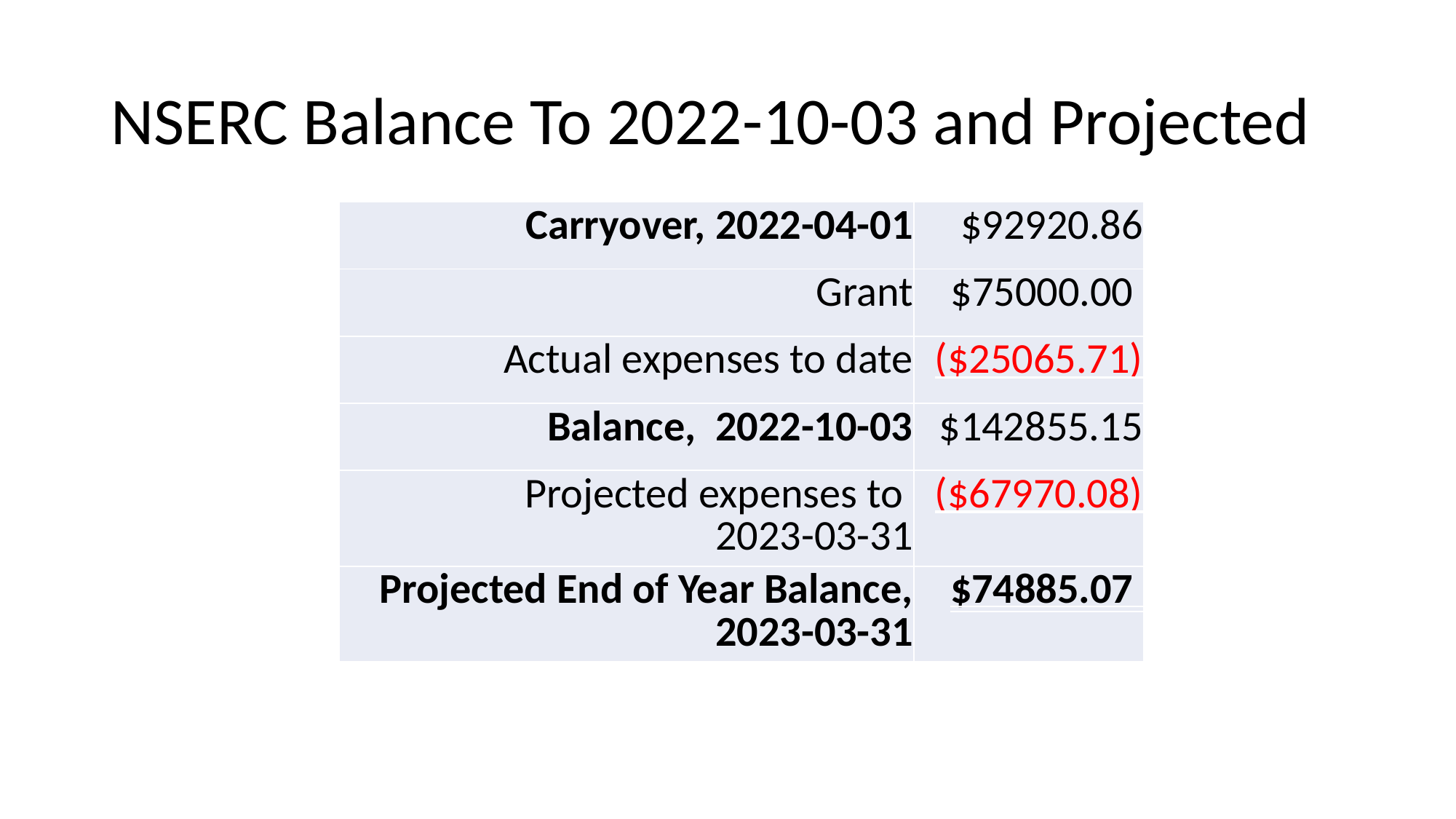

NSERC Balance To 2022-10-03 and Projected
| Carryover, 2022-04-01 | $92920.86 |
| --- | --- |
| Grant | $75000.00 |
| Actual expenses to date | ($25065.71) |
| Balance, 2022-10-03 | $142855.15 |
| Projected expenses to 2023-03-31 | ($67970.08) |
| Projected End of Year Balance, 2023-03-31 | $74885.07 |